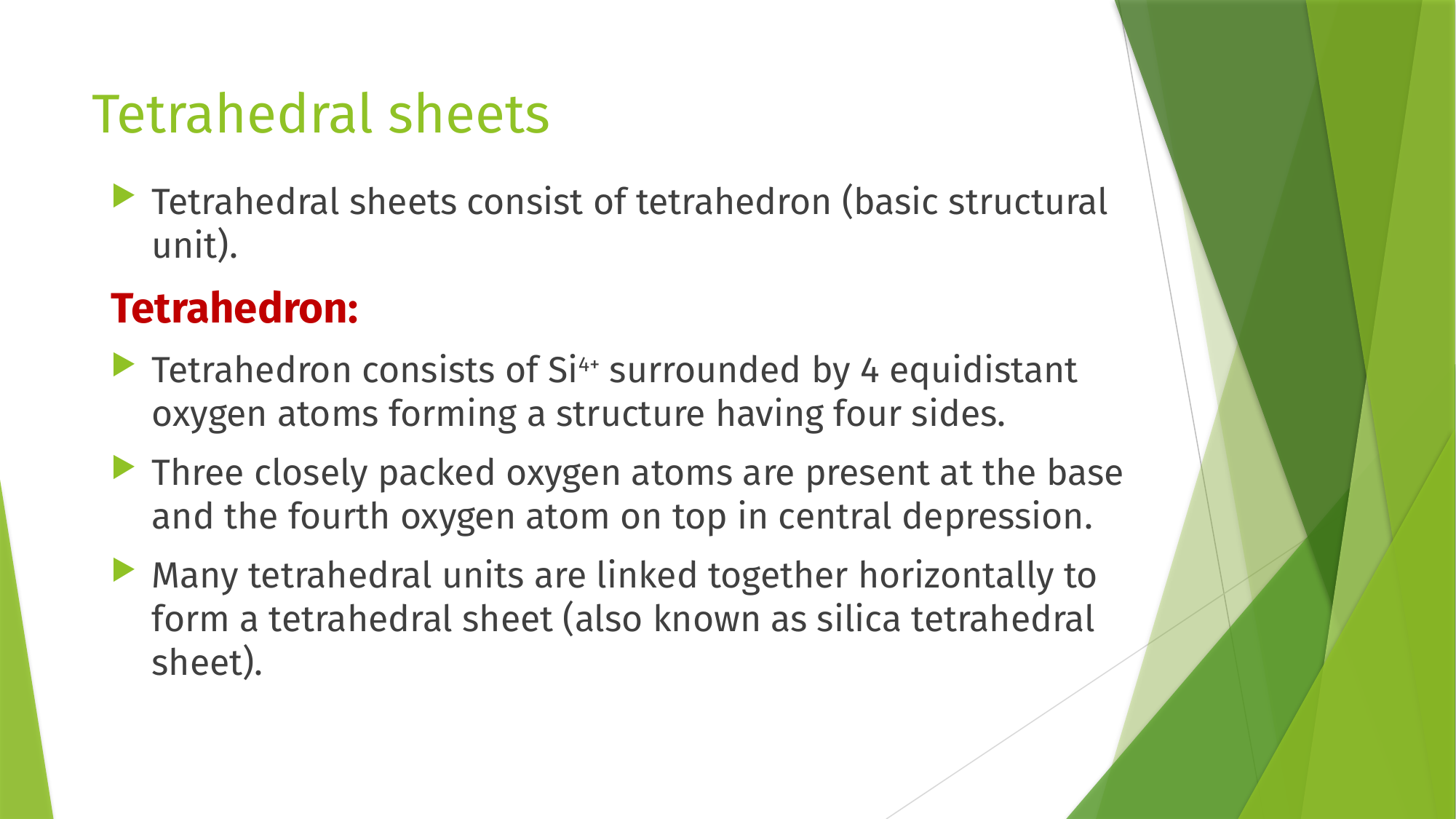

# Tetrahedral sheets
Tetrahedral sheets consist of tetrahedron (basic structural unit).
Tetrahedron:
Tetrahedron consists of Si4+ surrounded by 4 equidistant oxygen atoms forming a structure having four sides.
Three closely packed oxygen atoms are present at the base  and the fourth oxygen atom on top in central depression.
Many tetrahedral units are linked together horizontally to form a tetrahedral sheet (also known as silica tetrahedral sheet).